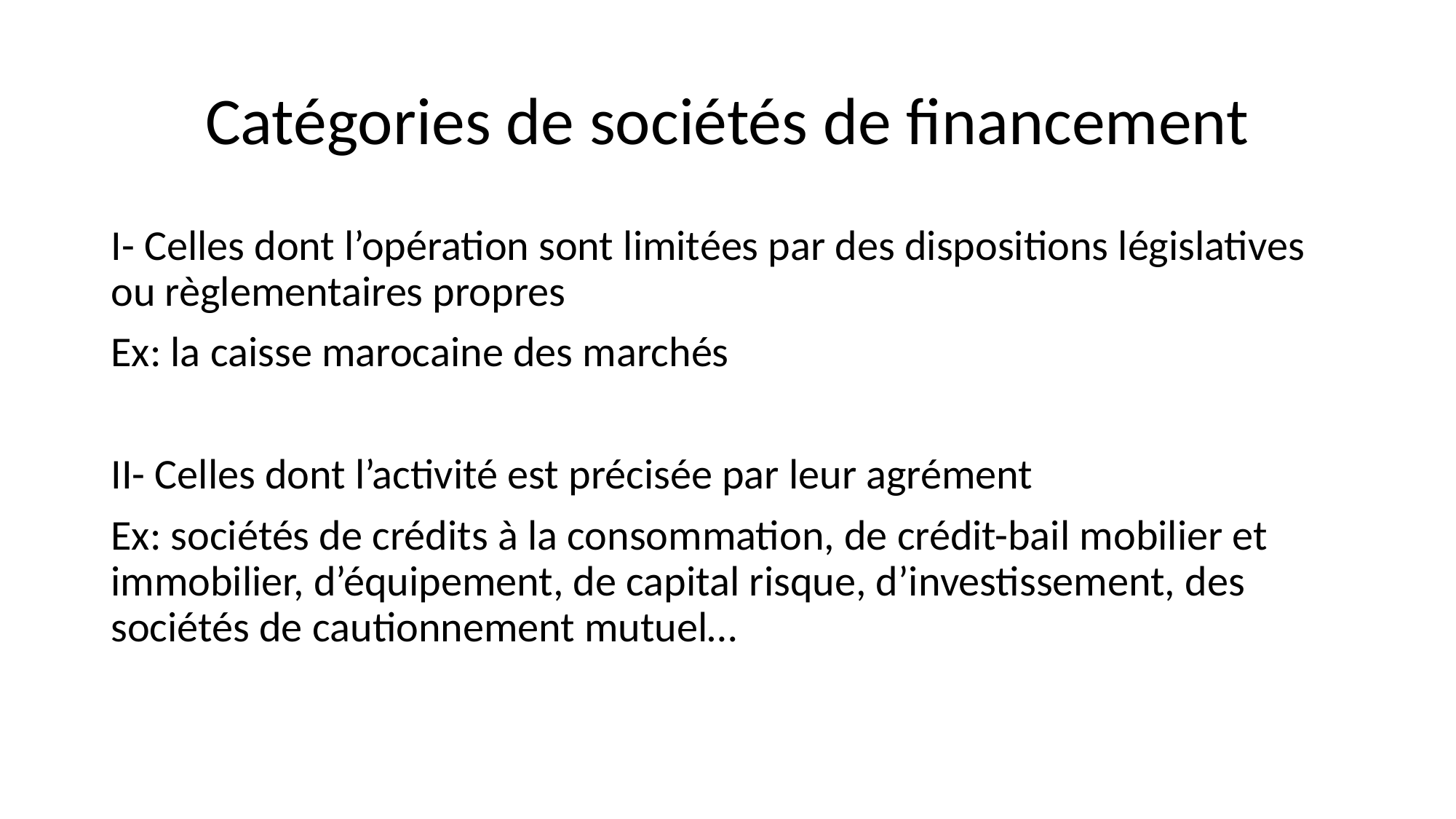

# Catégories de sociétés de financement
I- Celles dont l’opération sont limitées par des dispositions législatives ou règlementaires propres
Ex: la caisse marocaine des marchés

II- Celles dont l’activité est précisée par leur agrément
Ex: sociétés de crédits à la consommation, de crédit-bail mobilier et immobilier, d’équipement, de capital risque, d’investissement, des sociétés de cautionnement mutuel…